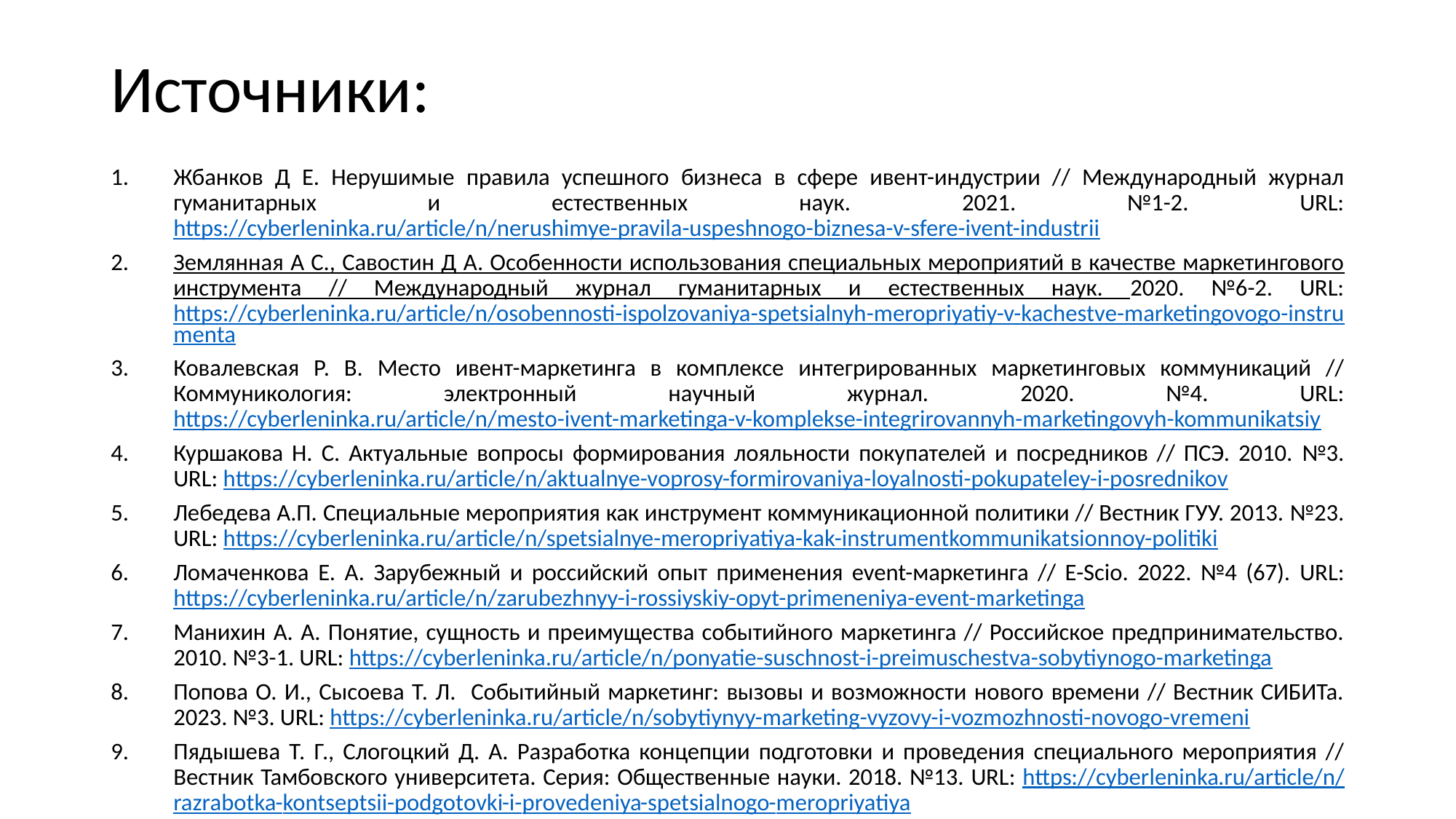

# Источники:
Жбанков Д Е. Нерушимые правила успешного бизнеса в сфере ивент-индустрии // Международный журнал гуманитарных и естественных наук. 2021. №1-2. URL: https://cyberleninka.ru/article/n/nerushimye-pravila-uspeshnogo-biznesa-v-sfere-ivent-industrii
Землянная А С., Савостин Д А. Особенности использования специальных мероприятий в качестве маркетингового инструмента // Международный журнал гуманитарных и естественных наук. 2020. №6-2. URL: https://cyberleninka.ru/article/n/osobennosti-ispolzovaniya-spetsialnyh-meropriyatiy-v-kachestve-marketingovogo-instrumenta
Ковалевская Р. В. Место ивент-маркетинга в комплексе интегрированных маркетинговых коммуникаций // Коммуникология: электронный научный журнал. 2020. №4. URL: https://cyberleninka.ru/article/n/mesto-ivent-marketinga-v-komplekse-integrirovannyh-marketingovyh-kommunikatsiy
Куршакова Н. С. Актуальные вопросы формирования лояльности покупателей и посредников // ПСЭ. 2010. №3. URL: https://cyberleninka.ru/article/n/aktualnye-voprosy-formirovaniya-loyalnosti-pokupateley-i-posrednikov
Лебедева А.П. Специальные мероприятия как инструмент коммуникационной политики // Вестник ГУУ. 2013. №23. URL: https://cyberleninka.ru/article/n/spetsialnye-meropriyatiya-kak-instrumentkommunikatsionnoy-politiki
Ломаченкова Е. А. Зарубежный и российский опыт применения event-маркетинга // E-Scio. 2022. №4 (67). URL: https://cyberleninka.ru/article/n/zarubezhnyy-i-rossiyskiy-opyt-primeneniya-event-marketinga
Манихин А. А. Понятие, сущность и преимущества событийного маркетинга // Российское предпринимательство. 2010. №3-1. URL: https://cyberleninka.ru/article/n/ponyatie-suschnost-i-preimuschestva-sobytiynogo-marketinga
Попова О. И., Сысоева Т. Л.  Событийный маркетинг: вызовы и возможности нового времени // Вестник СИБИТа. 2023. №3. URL: https://cyberleninka.ru/article/n/sobytiynyy-marketing-vyzovy-i-vozmozhnosti-novogo-vremeni
Пядышева Т. Г., Слогоцкий Д. А. Разработка концепции подготовки и проведения специального мероприятия // Вестник Тамбовского университета. Серия: Общественные науки. 2018. №13. URL: https://cyberleninka.ru/article/n/razrabotka-kontseptsii-podgotovki-i-provedeniya-spetsialnogo-meropriyatiya